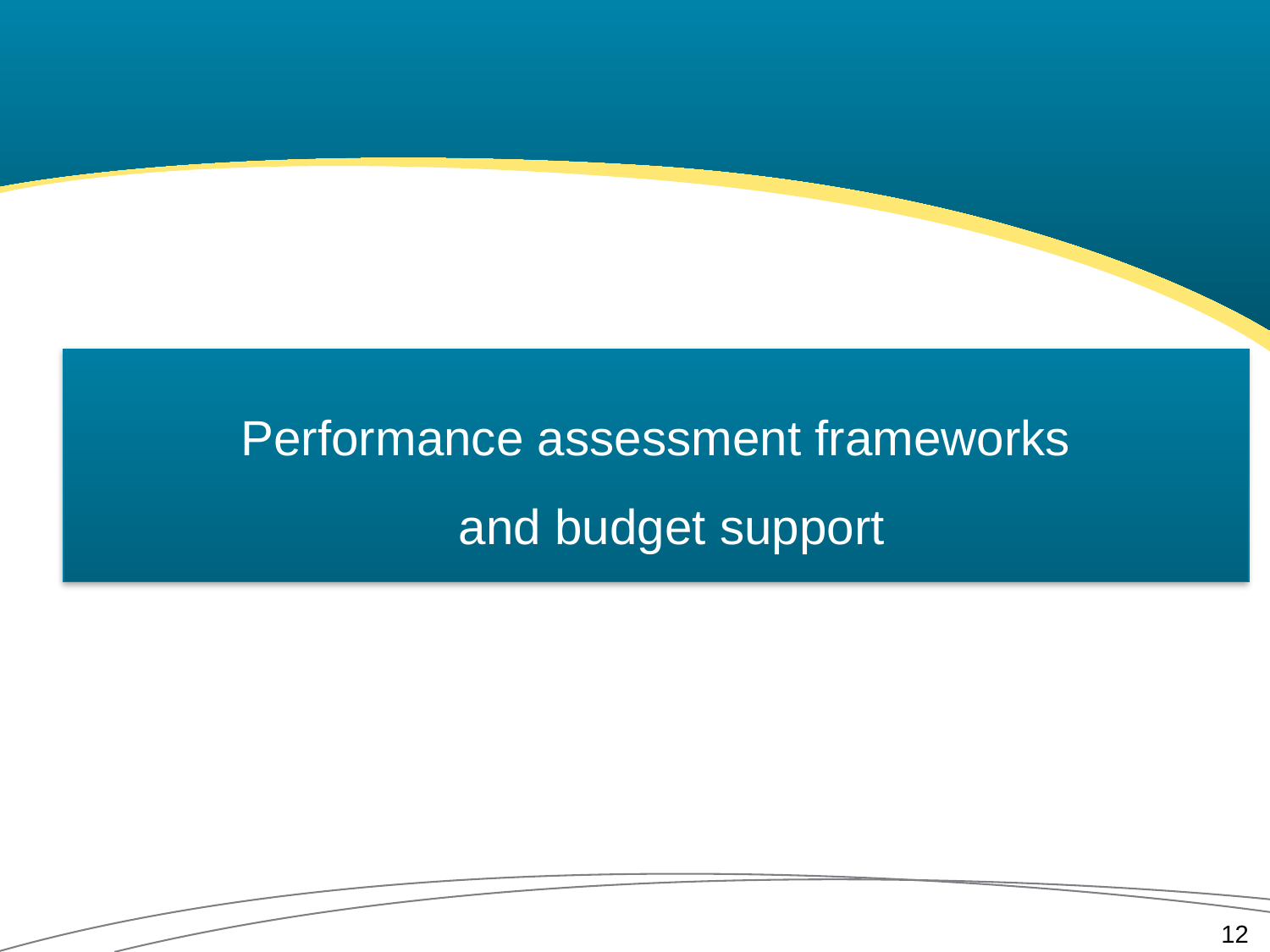

Performance assessment frameworks
and budget support
12